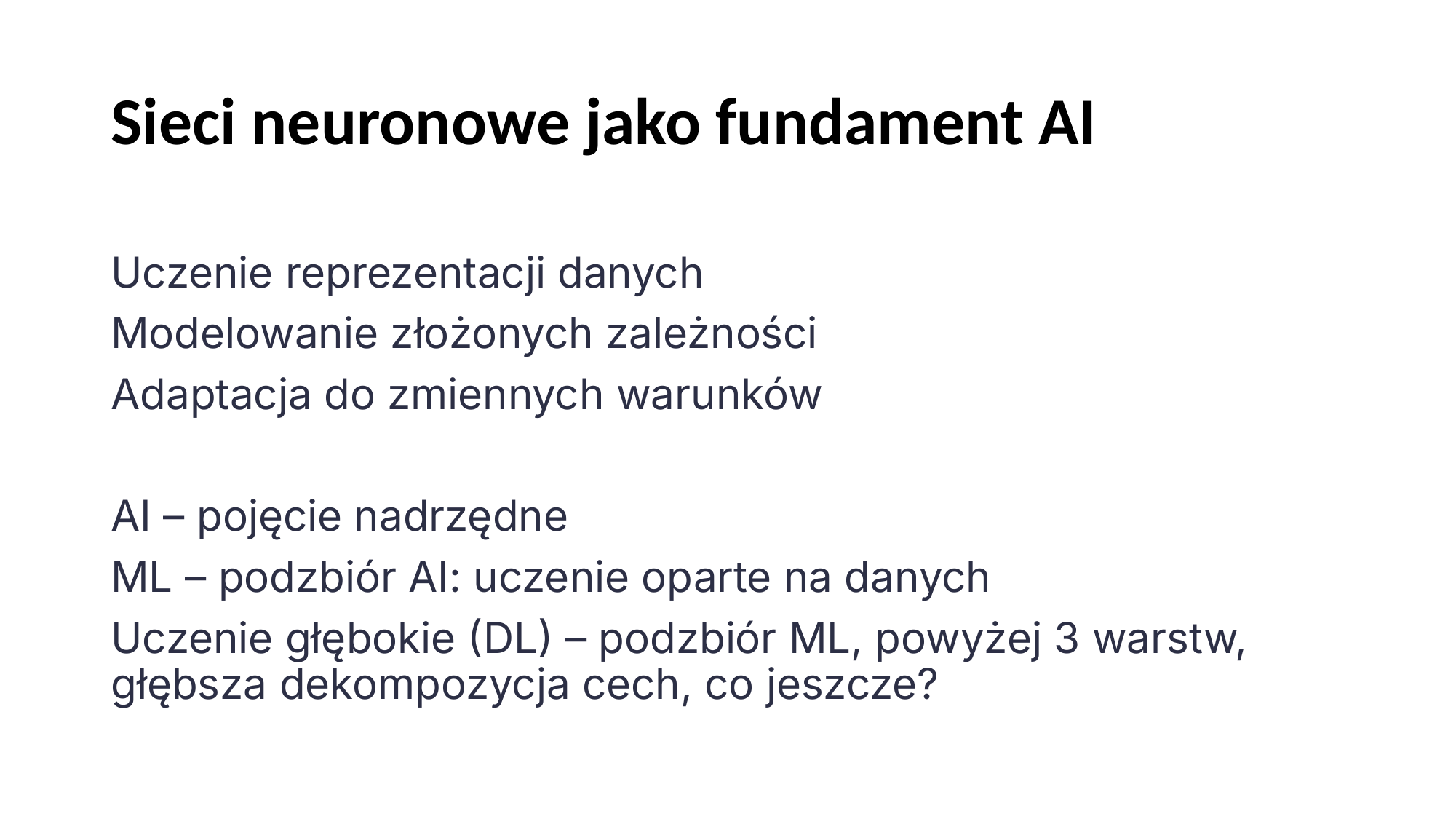

# Sieci neuronowe jako fundament AI
Uczenie reprezentacji danych
Modelowanie złożonych zależności
Adaptacja do zmiennych warunków

AI – pojęcie nadrzędne
ML – podzbiór AI: uczenie oparte na danych
Uczenie głębokie (DL) – podzbiór ML, powyżej 3 warstw, głębsza dekompozycja cech, co jeszcze?